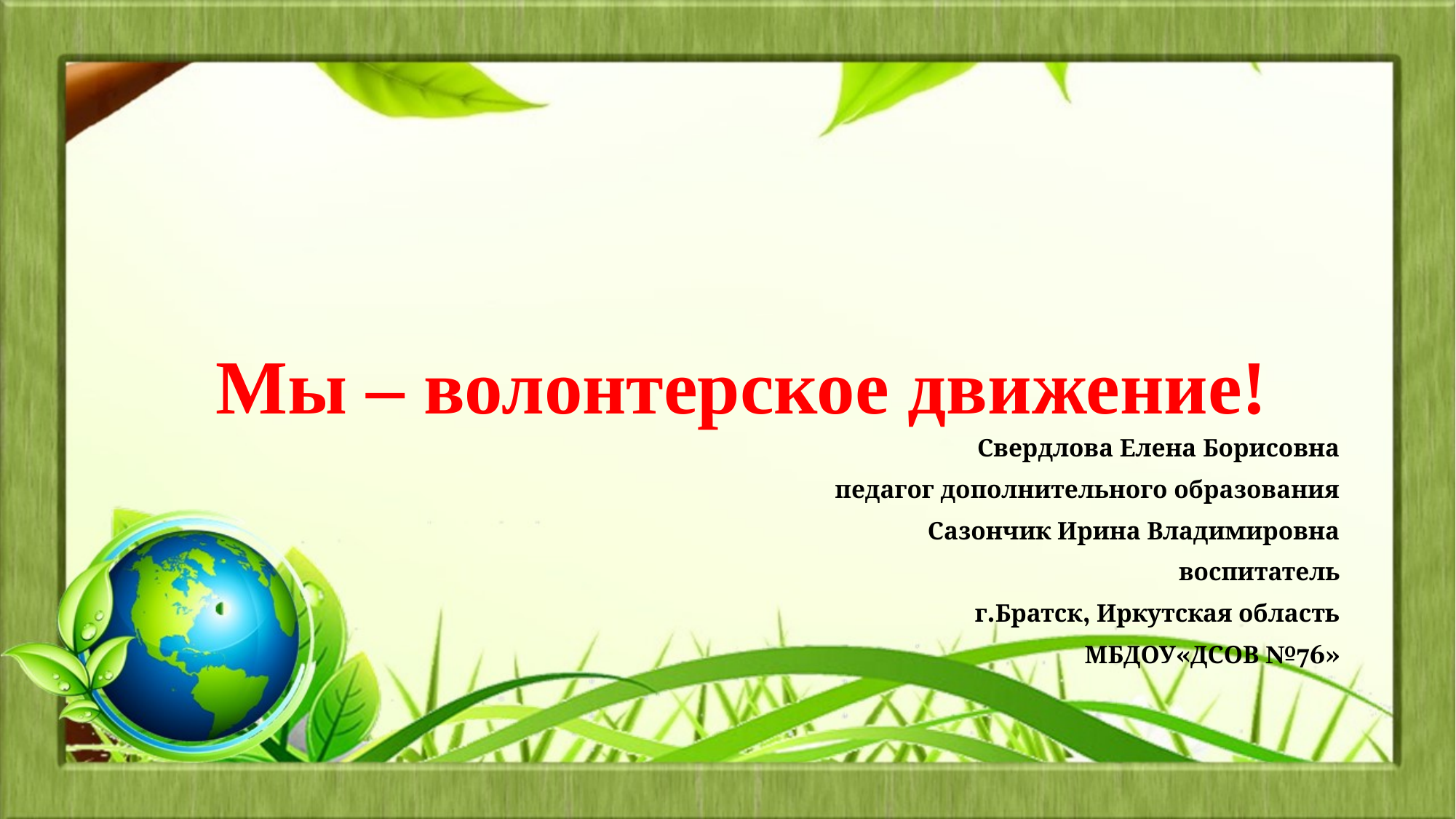

# Мы – волонтерское движение!
Свердлова Елена Борисовна
педагог дополнительного образования
Сазончик Ирина Владимировна
воспитатель
г.Братск, Иркутская область
МБДОУ«ДСОВ №76»